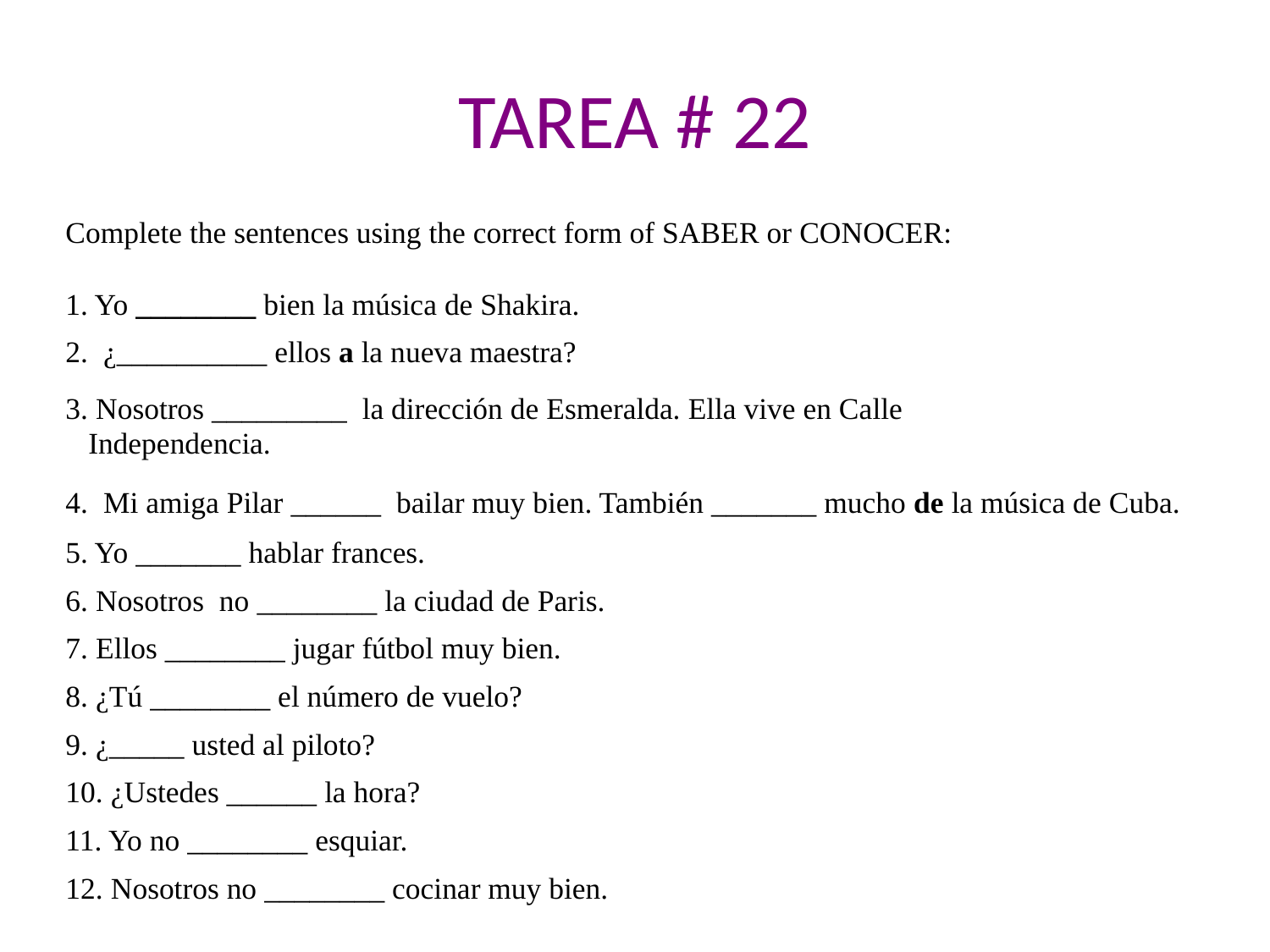

# TAREA # 22
Complete the sentences using the correct form of SABER or CONOCER:

1. Yo ________ bien la música de Shakira.

2.  ¿__________ ellos a la nueva maestra?

3. Nosotros _________  la dirección de Esmeralda. Ella vive en Calle
   Independencia.

4.  Mi amiga Pilar ______  bailar muy bien. También _______ mucho de la música de Cuba.

5. Yo _______ hablar frances.

6. Nosotros  no ________ la ciudad de Paris.

7. Ellos ________ jugar fútbol muy bien.

8. ¿Tú ________ el número de vuelo?

9. ¿_____ usted al piloto?

10. ¿Ustedes ______ la hora?

11. Yo no ________ esquiar.

12. Nosotros no ________ cocinar muy bien.